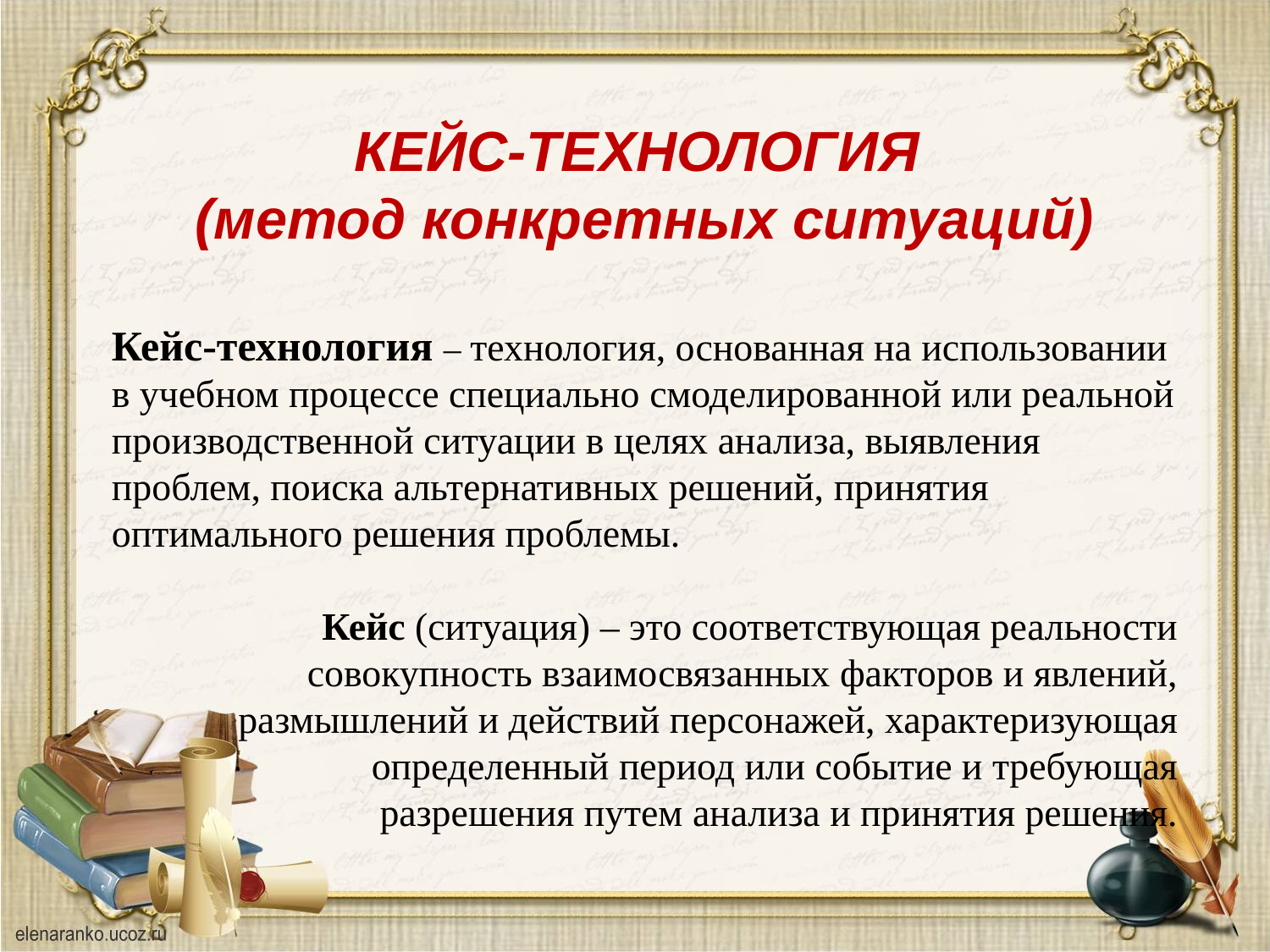

КЕЙС-ТЕХНОЛОГИЯ
(метод конкретных ситуаций)

Кейс-технология – технология, основанная на использовании в учебном процессе специально смоделированной или реальной производственной ситуации в целях анализа, выявления проблем, поиска альтернативных решений, принятия оптимального решения проблемы.

  Кейс (ситуация) – это соответствующая реальности совокупность взаимосвязанных факторов и явлений, размышлений и действий персонажей, характеризующая определенный период или событие и требующая разрешения путем анализа и принятия решения.